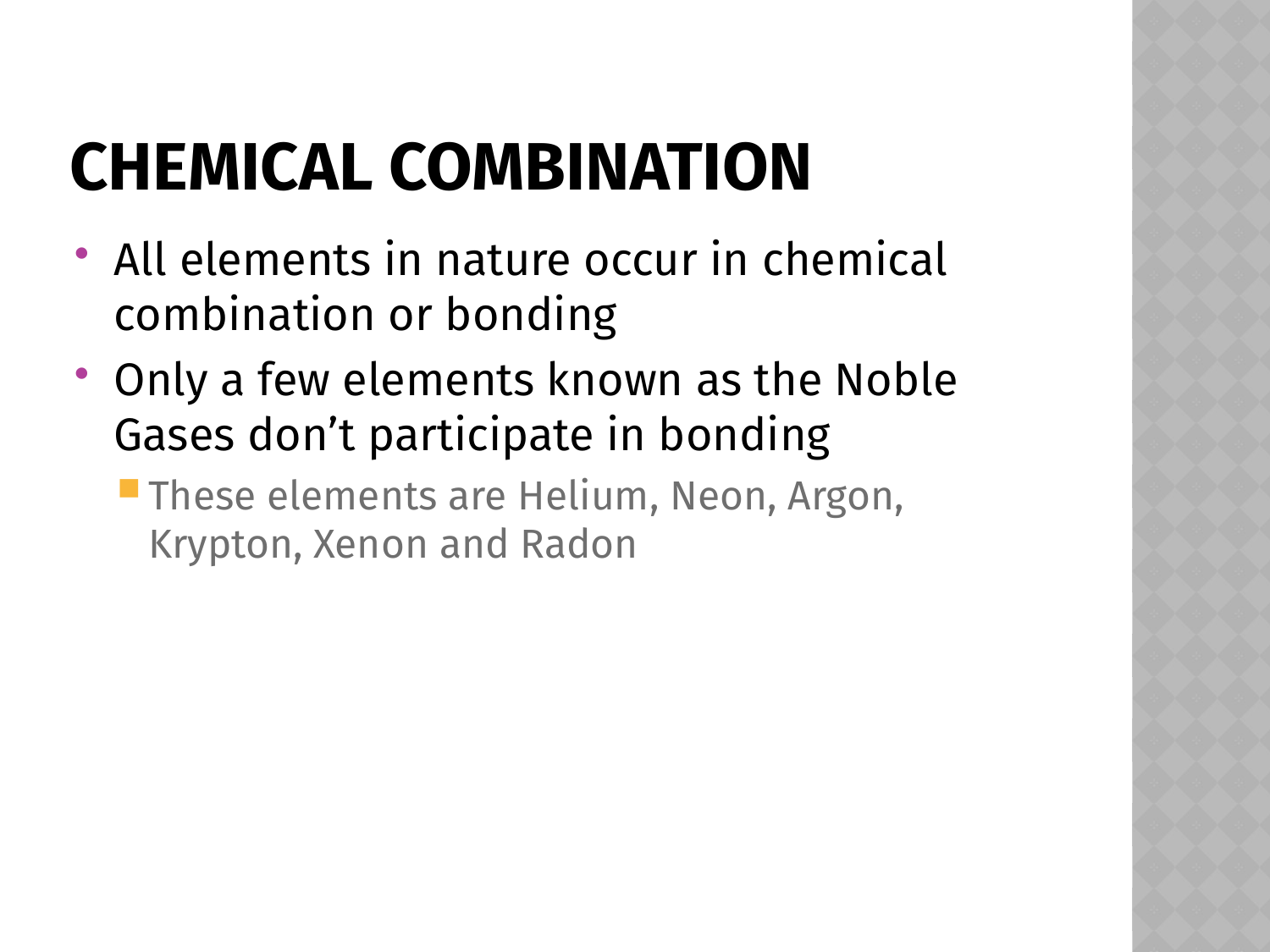

# Chemical combination
All elements in nature occur in chemical combination or bonding
Only a few elements known as the Noble Gases don’t participate in bonding
These elements are Helium, Neon, Argon, Krypton, Xenon and Radon